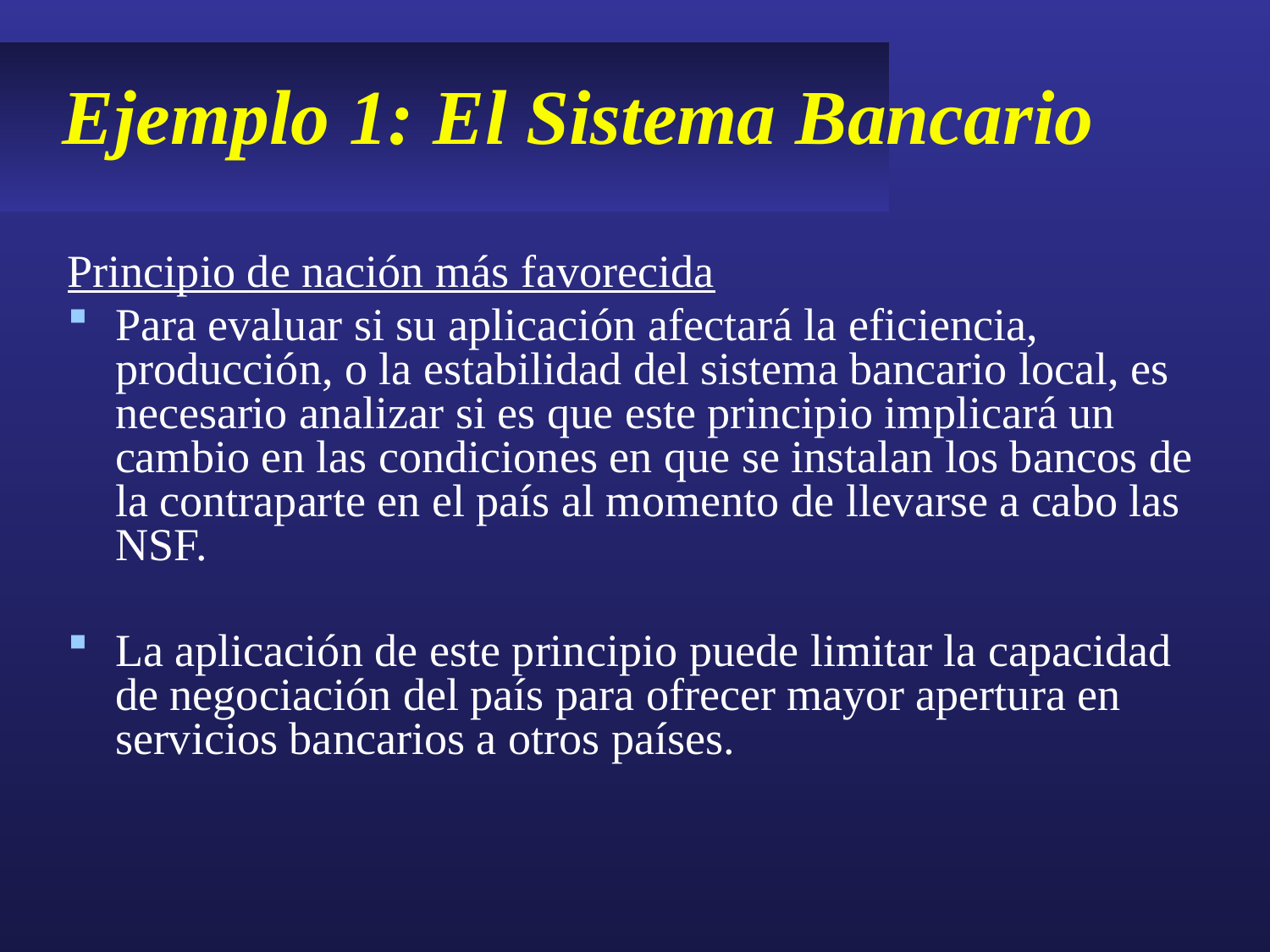

# Ejemplo 1: El Sistema Bancario

Principio de nación más favorecida
Para evaluar si su aplicación afectará la eficiencia, producción, o la estabilidad del sistema bancario local, es necesario analizar si es que este principio implicará un cambio en las condiciones en que se instalan los bancos de la contraparte en el país al momento de llevarse a cabo las NSF.

La aplicación de este principio puede limitar la capacidad de negociación del país para ofrecer mayor apertura en servicios bancarios a otros países.